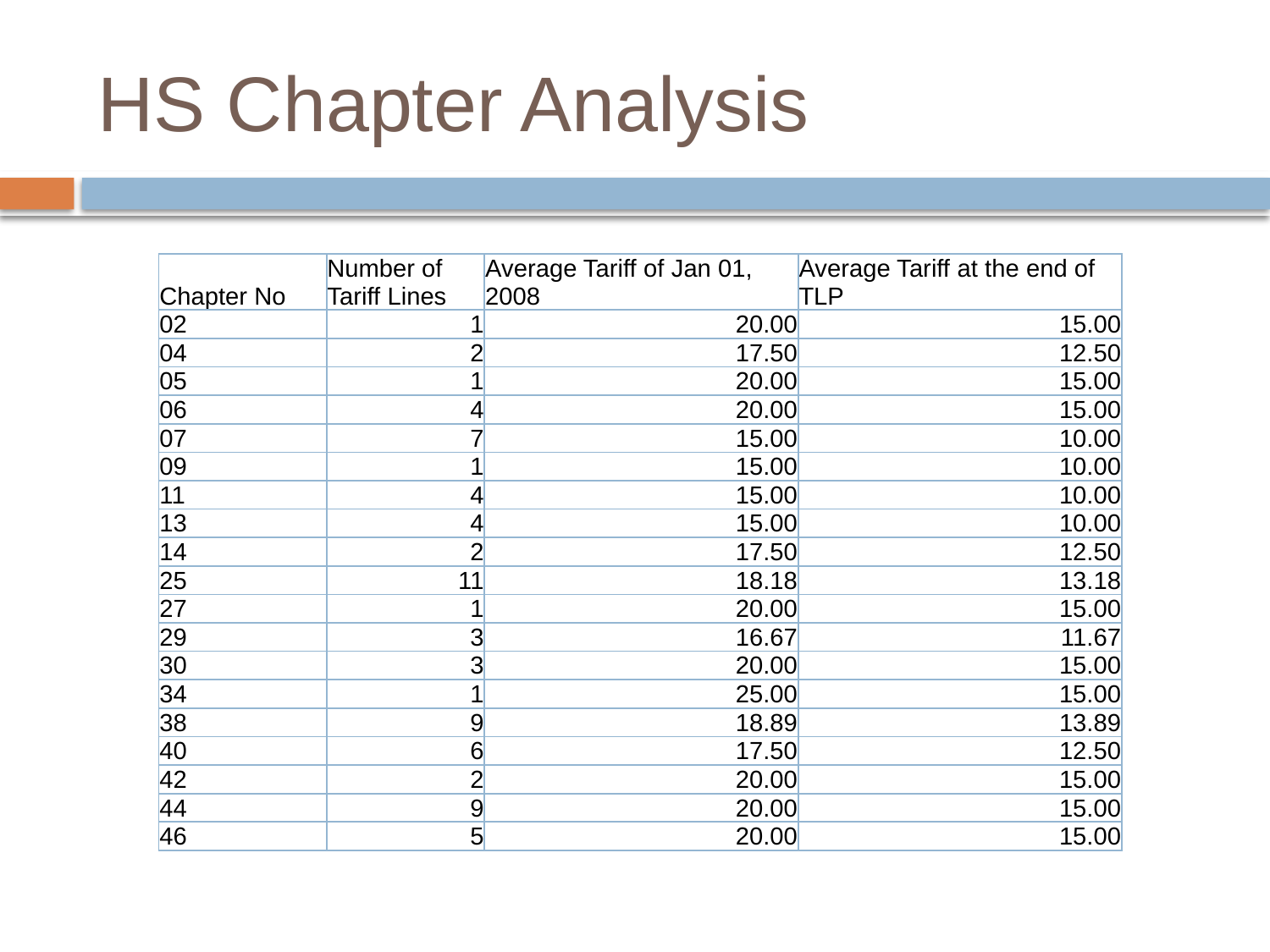

# HS Chapter Analysis
| Chapter No | Number of Tariff Lines | Average Tariff of Jan 01, 2008 | Average Tariff at the end of TLP |
| --- | --- | --- | --- |
| 02 | 1 | 20.00 | 15.00 |
| 04 | 2 | 17.50 | 12.50 |
| 05 | 1 | 20.00 | 15.00 |
| 06 | 4 | 20.00 | 15.00 |
| 07 | 7 | 15.00 | 10.00 |
| 09 | 1 | 15.00 | 10.00 |
| 11 | 4 | 15.00 | 10.00 |
| 13 | 4 | 15.00 | 10.00 |
| 14 | 2 | 17.50 | 12.50 |
| 25 | 11 | 18.18 | 13.18 |
| 27 | 1 | 20.00 | 15.00 |
| 29 | 3 | 16.67 | 11.67 |
| 30 | 3 | 20.00 | 15.00 |
| 34 | 1 | 25.00 | 15.00 |
| 38 | 9 | 18.89 | 13.89 |
| 40 | 6 | 17.50 | 12.50 |
| 42 | 2 | 20.00 | 15.00 |
| 44 | 9 | 20.00 | 15.00 |
| 46 | 5 | 20.00 | 15.00 |